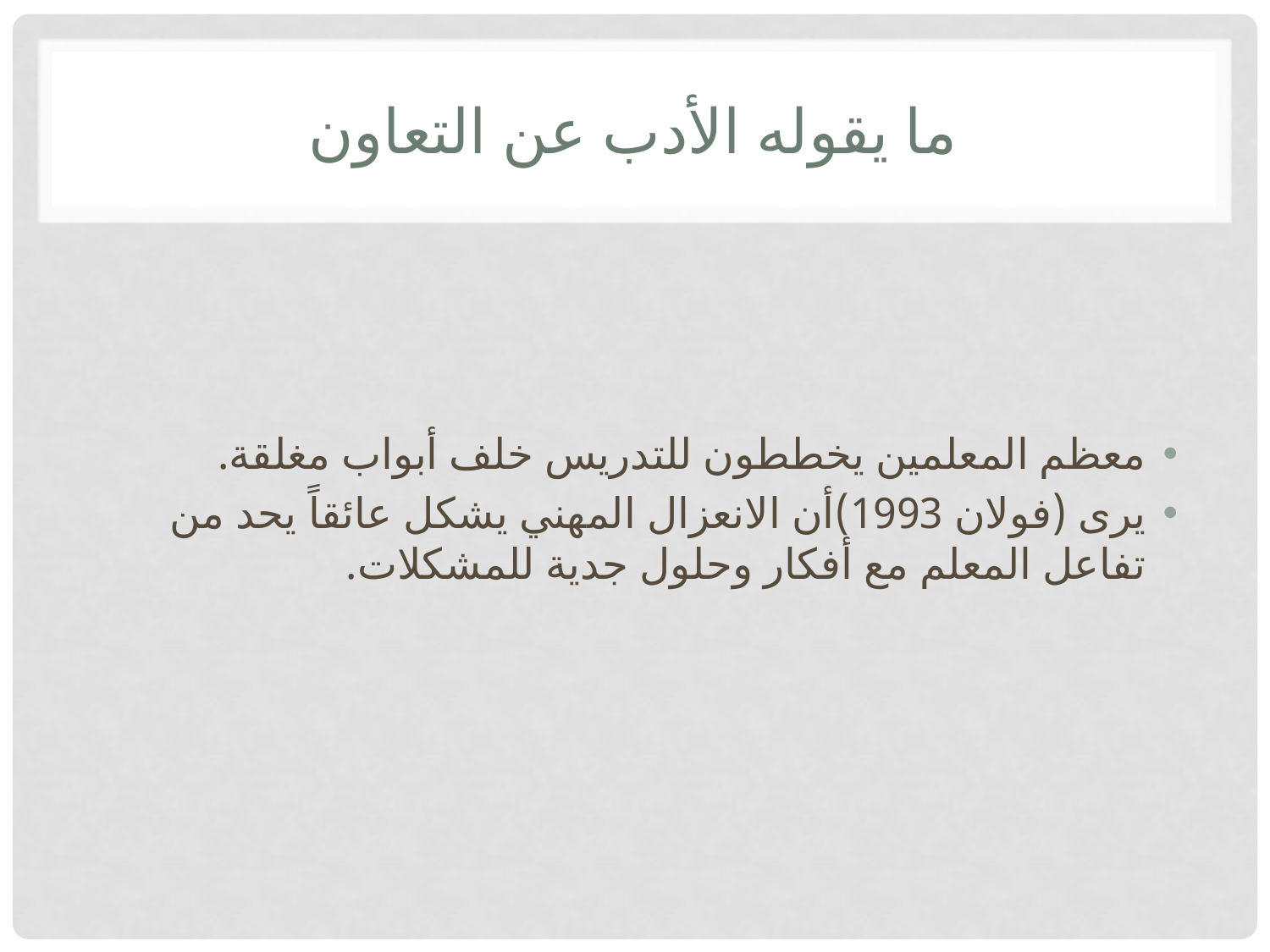

# ما يقوله الأدب عن التعاون

معظم المعلمين يخططون للتدريس خلف أبواب مغلقة.
يرى (فولان 1993)أن الانعزال المهني يشكل عائقاً يحد من تفاعل المعلم مع أفكار وحلول جدية للمشكلات.